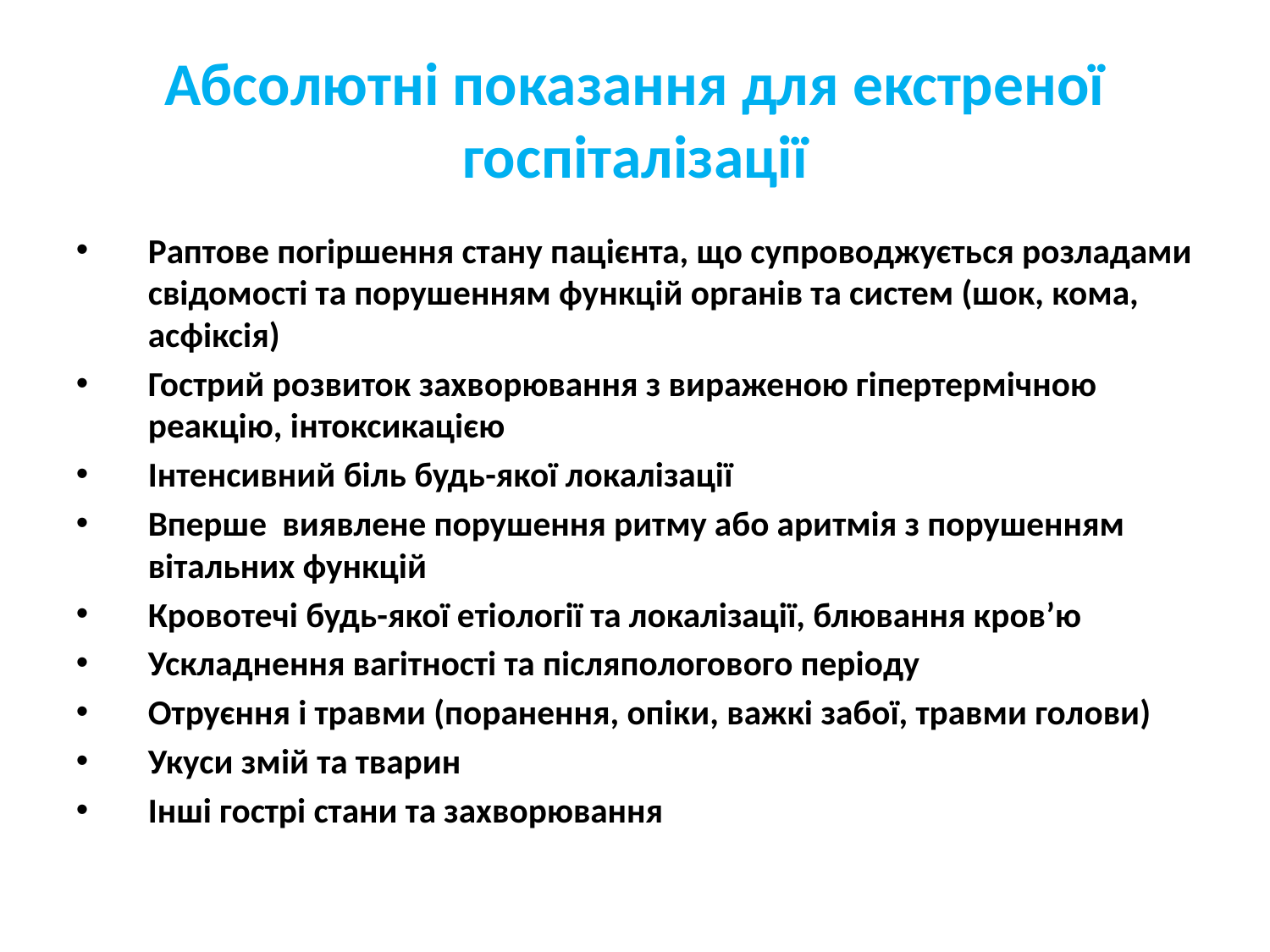

Абсолютні показання для екстреної госпіталізації
Раптове погіршення стану пацієнта, що супроводжується розладами свідомості та порушенням функцій органів та систем (шок, кома, асфіксія)
Гострий розвиток захворювання з вираженою гіпертермічною реакцію, інтоксикацією
Інтенсивний біль будь-якої локалізації
Вперше  виявлене порушення ритму або аритмія з порушенням вітальних функцій
Кровотечі будь-якої етіології та локалізації, блювання кров’ю
Ускладнення вагітності та післяпологового періоду
Отруєння і травми (поранення, опіки, важкі забої, травми голови)
Укуси змій та тварин
Інші гострі стани та захворювання